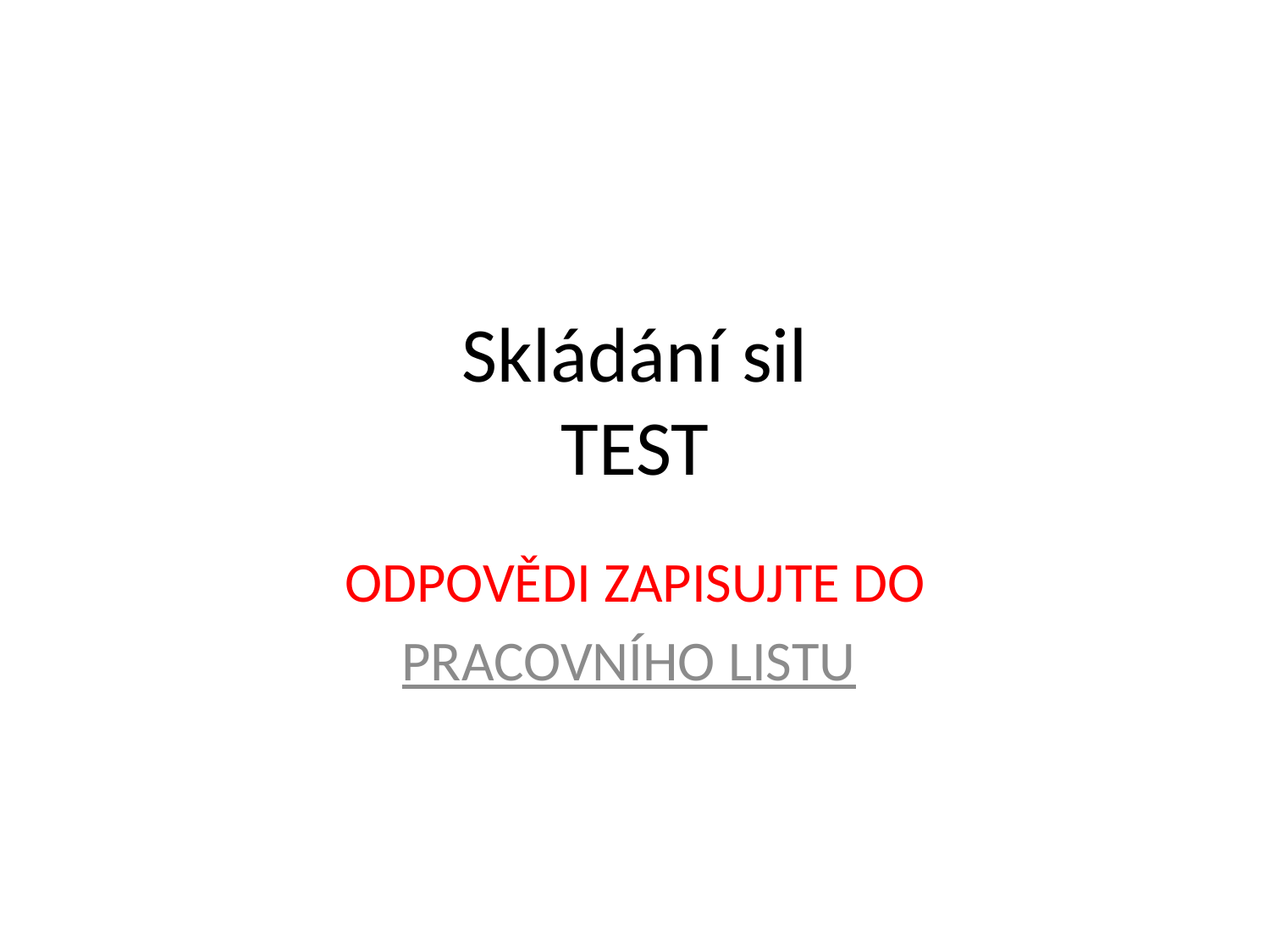

# Skládání sil TEST
ODPOVĚDI ZAPISUJTE DO
PRACOVNÍHO LISTU